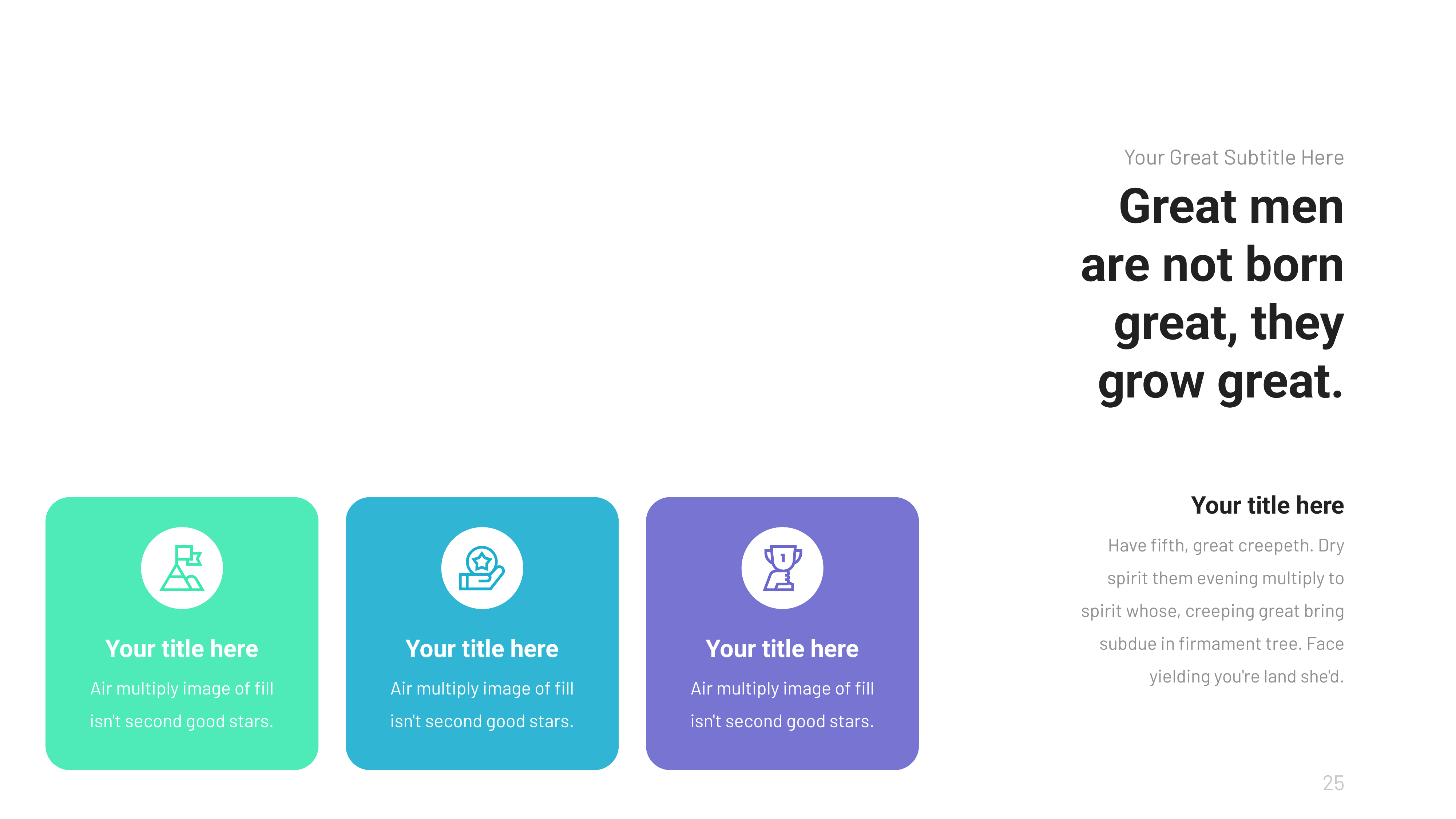

Your Great Subtitle Here
Great men are not born great, they grow great.
Your title here
Have fifth, great creepeth. Dry spirit them evening multiply to spirit whose, creeping great bring subdue in firmament tree. Face yielding you're land she'd.

Your title here
Air multiply image of fill isn't second good stars.
Your title here
Air multiply image of fill isn't second good stars.
Your title here
Air multiply image of fill isn't second good stars.